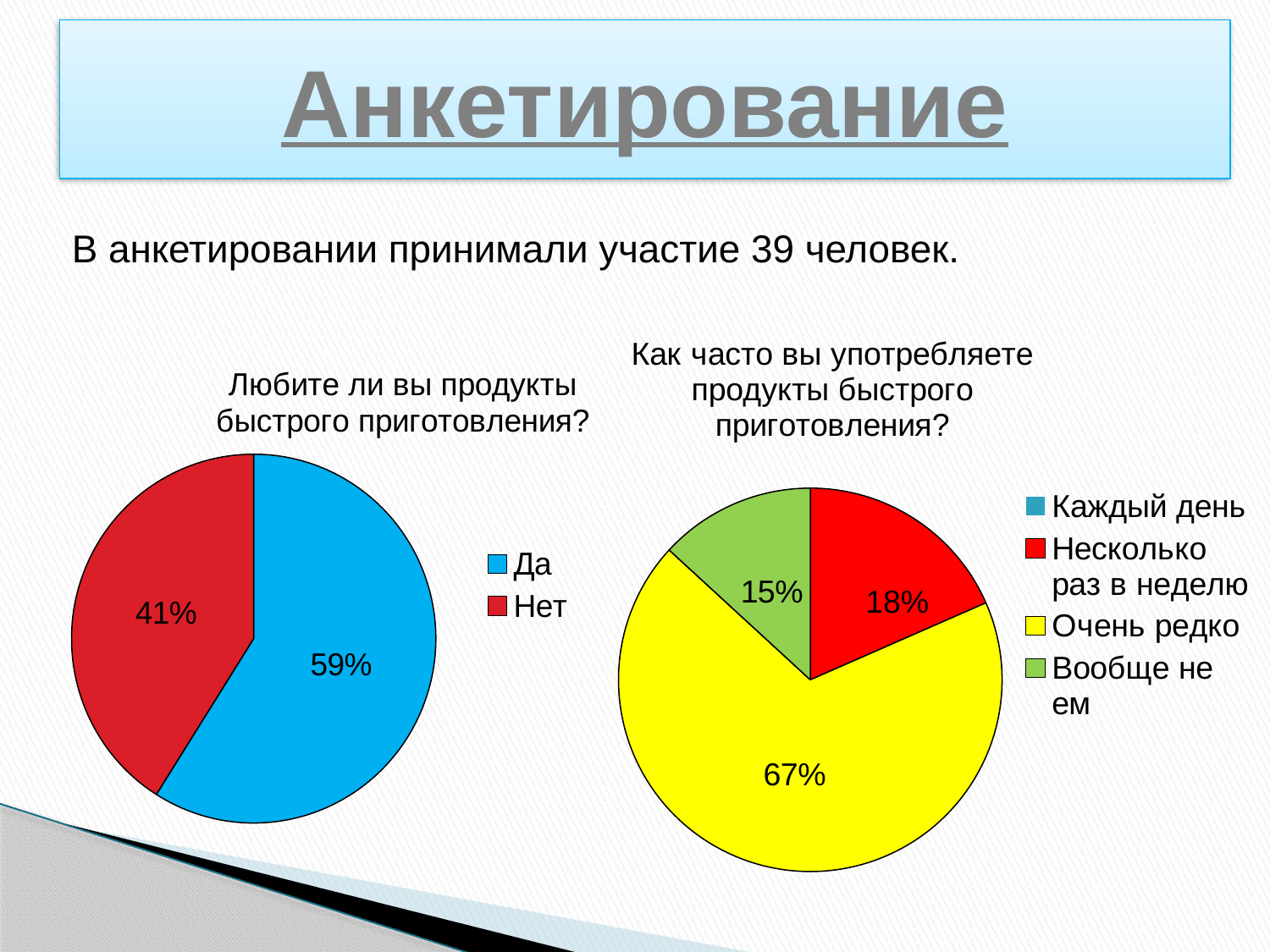

Анкетирование

### Chart:

| Category | Как часто вы употребляете продукты быстрого приготовления? |
|---|---|
| Каждый день | 0.0 |
| Несколько раз в неделю | 7.0 |
| Очень редко | 26.0 |
| Вообще не ем | 5.0 |
В анкетировании принимали участие 39 человек.

### Chart: Любите ли вы продукты быстрого приготовления?

| Category | Кол-во человек |
|---|---|
| Да | 23.0 |
| Нет | 16.0 |
18%